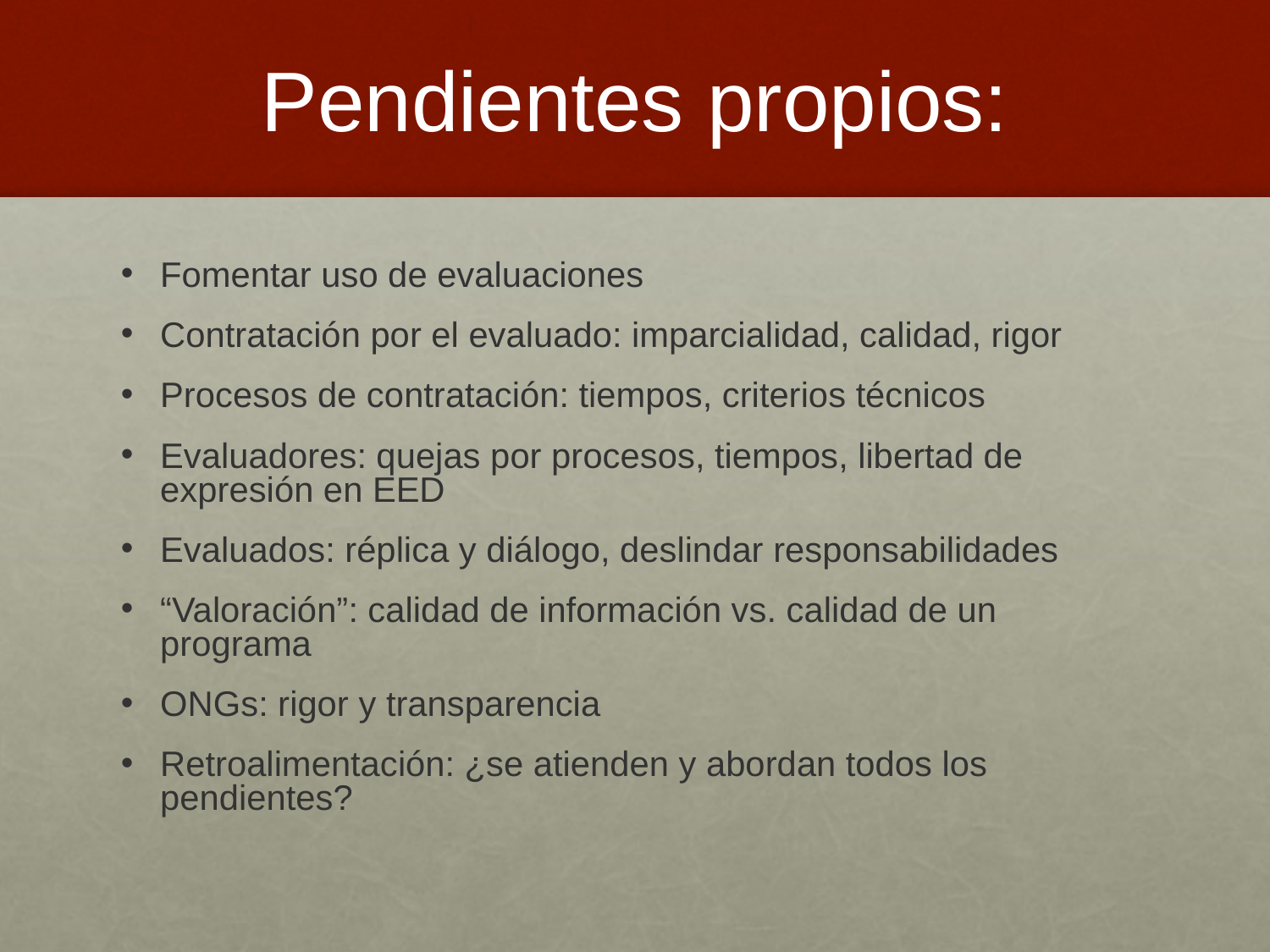

Pendientes propios:
Fomentar uso de evaluaciones
Contratación por el evaluado: imparcialidad, calidad, rigor
Procesos de contratación: tiempos, criterios técnicos
Evaluadores: quejas por procesos, tiempos, libertad de expresión en EED
Evaluados: réplica y diálogo, deslindar responsabilidades
“Valoración”: calidad de información vs. calidad de un programa
ONGs: rigor y transparencia
Retroalimentación: ¿se atienden y abordan todos los pendientes?